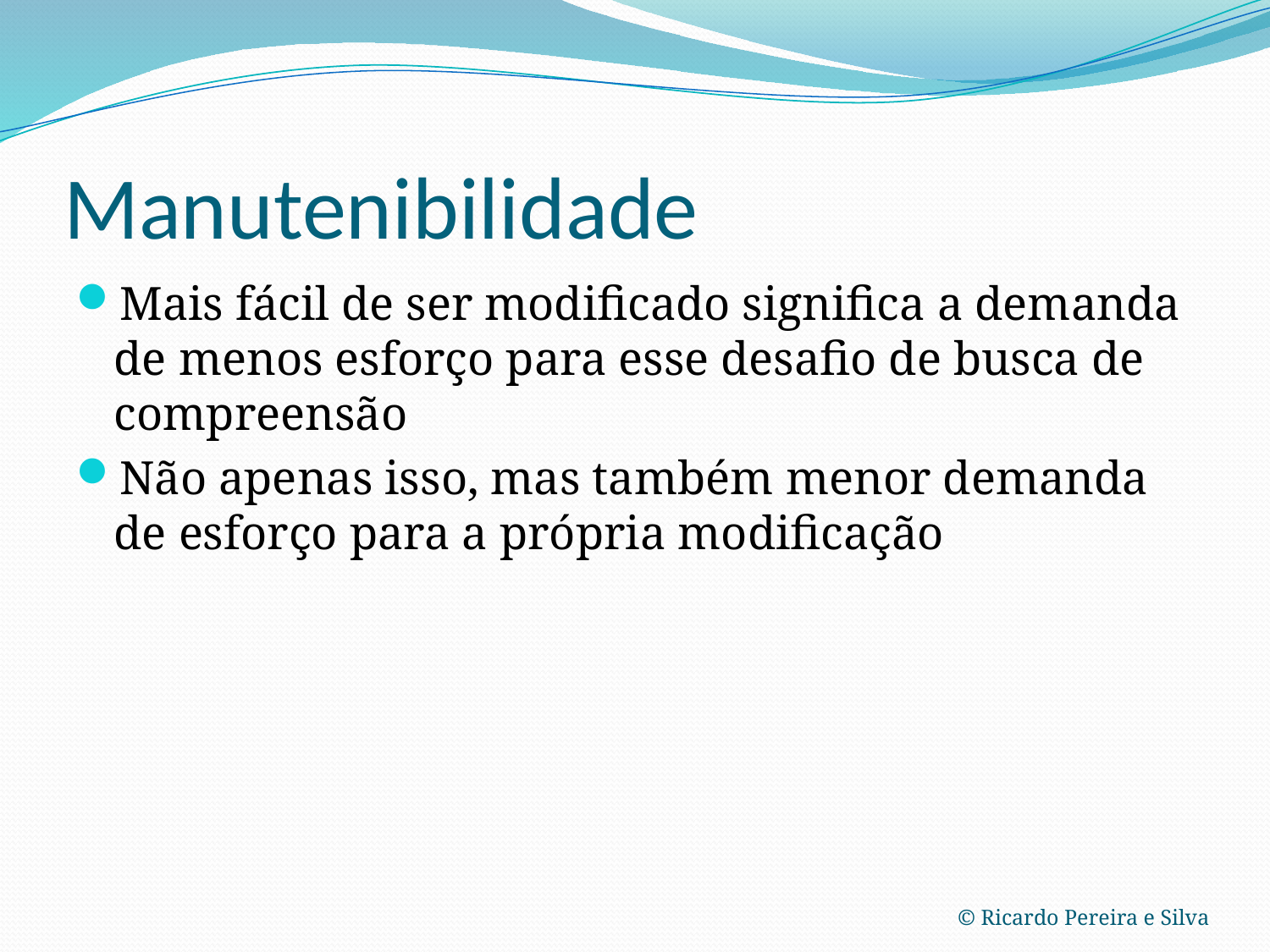

# Manutenibilidade
Mais fácil de ser modificado significa a demanda de menos esforço para esse desafio de busca de compreensão
Não apenas isso, mas também menor demanda de esforço para a própria modificação
© Ricardo Pereira e Silva